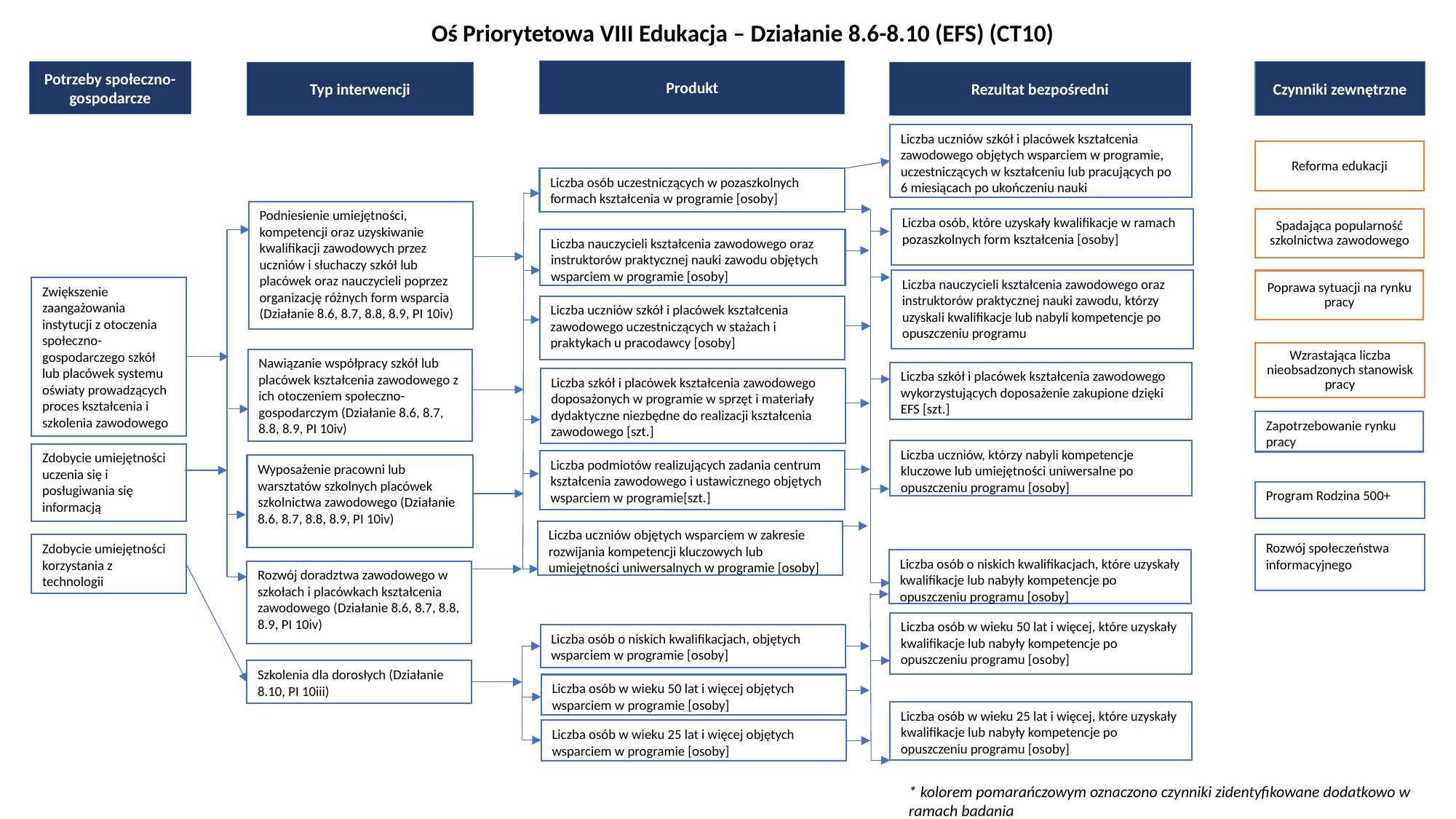

Oś Priorytetowa VIII Edukacja – Działanie 8.6-8.10 (EFS) (CT10)
Produkt
Potrzeby społeczno-gospodarcze
Czynniki zewnętrzne
Typ interwencji
Rezultat bezpośredni
Liczba uczniów szkół i placówek kształcenia zawodowego objętych wsparciem w programie, uczestniczących w kształceniu lub pracujących po 6 miesiącach po ukończeniu nauki
Reforma edukacji
Liczba osób uczestniczących w pozaszkolnych formach kształcenia w programie [osoby]
Podniesienie umiejętności, kompetencji oraz uzyskiwanie kwalifikacji zawodowych przez uczniów i słuchaczy szkół lub placówek oraz nauczycieli poprzez organizację różnych form wsparcia (Działanie 8.6, 8.7, 8.8, 8.9, PI 10iv)

Liczba osób, które uzyskały kwalifikacje w ramach pozaszkolnych form kształcenia [osoby]
Spadająca popularność szkolnictwa zawodowego
Liczba nauczycieli kształcenia zawodowego oraz instruktorów praktycznej nauki zawodu objętych wsparciem w programie [osoby]
Liczba nauczycieli kształcenia zawodowego oraz instruktorów praktycznej nauki zawodu, którzy uzyskali kwalifikacje lub nabyli kompetencje po opuszczeniu programu
Poprawa sytuacji na rynku pracy
Zwiększenie zaangażowania instytucji z otoczenia społeczno-gospodarczego szkół lub placówek systemu oświaty prowadzących proces kształcenia i szkolenia zawodowego
Liczba uczniów szkół i placówek kształcenia zawodowego uczestniczących w stażach i praktykach u pracodawcy [osoby]
Wzrastająca liczba nieobsadzonych stanowisk pracy
Nawiązanie współpracy szkół lub placówek kształcenia zawodowego z ich otoczeniem społeczno-gospodarczym (Działanie 8.6, 8.7, 8.8, 8.9, PI 10iv)
Liczba szkół i placówek kształcenia zawodowego wykorzystujących doposażenie zakupione dzięki EFS [szt.]
Liczba szkół i placówek kształcenia zawodowego doposażonych w programie w sprzęt i materiały dydaktyczne niezbędne do realizacji kształcenia zawodowego [szt.]
Zapotrzebowanie rynku pracy
Liczba uczniów, którzy nabyli kompetencje kluczowe lub umiejętności uniwersalne po opuszczeniu programu [osoby]
Zdobycie umiejętności uczenia się i posługiwania się informacją
Liczba podmiotów realizujących zadania centrum kształcenia zawodowego i ustawicznego objętych wsparciem w programie[szt.]
Wyposażenie pracowni lub warsztatów szkolnych placówek szkolnictwa zawodowego (Działanie 8.6, 8.7, 8.8, 8.9, PI 10iv)

Program Rodzina 500+
Liczba uczniów objętych wsparciem w zakresie rozwijania kompetencji kluczowych lub umiejętności uniwersalnych w programie [osoby]
Rozwój społeczeństwa informacyjnego
Zdobycie umiejętności korzystania z technologii
Liczba osób o niskich kwalifikacjach, które uzyskały kwalifikacje lub nabyły kompetencje po opuszczeniu programu [osoby]
Rozwój doradztwa zawodowego w szkołach i placówkach kształcenia zawodowego (Działanie 8.6, 8.7, 8.8, 8.9, PI 10iv)
Liczba osób w wieku 50 lat i więcej, które uzyskały kwalifikacje lub nabyły kompetencje po opuszczeniu programu [osoby]
Liczba osób o niskich kwalifikacjach, objętych wsparciem w programie [osoby]
Szkolenia dla dorosłych (Działanie 8.10, PI 10iii)
Liczba osób w wieku 50 lat i więcej objętych wsparciem w programie [osoby]
Liczba osób w wieku 25 lat i więcej, które uzyskały kwalifikacje lub nabyły kompetencje po opuszczeniu programu [osoby]
Liczba osób w wieku 25 lat i więcej objętych wsparciem w programie [osoby]
* kolorem pomarańczowym oznaczono czynniki zidentyfikowane dodatkowo w ramach badania